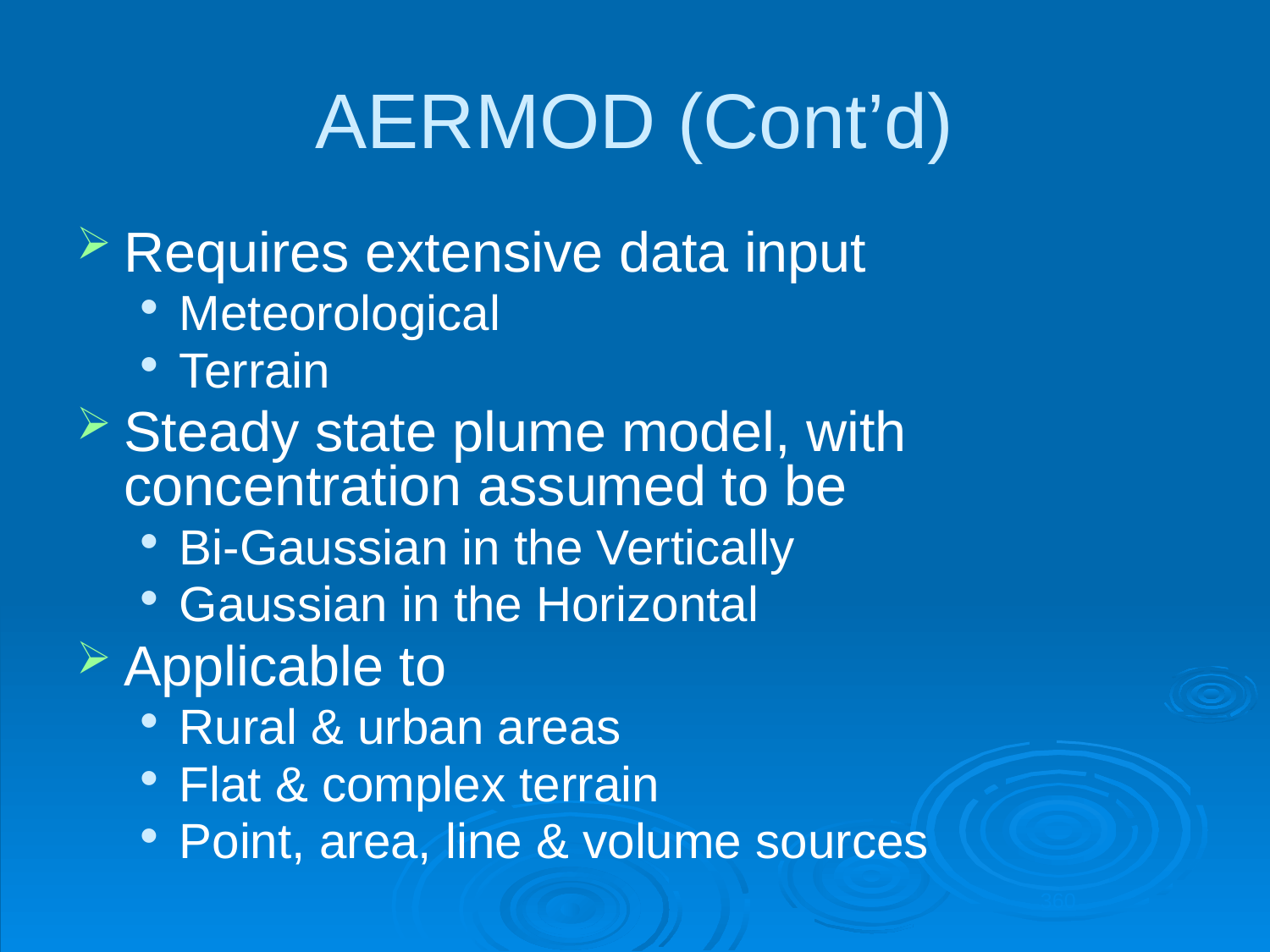

# AERMOD (Cont’d)
Requires extensive data input
Meteorological
Terrain
Steady state plume model, with concentration assumed to be
Bi-Gaussian in the Vertically
Gaussian in the Horizontal
Applicable to
Rural & urban areas
Flat & complex terrain
Point, area, line & volume sources
360